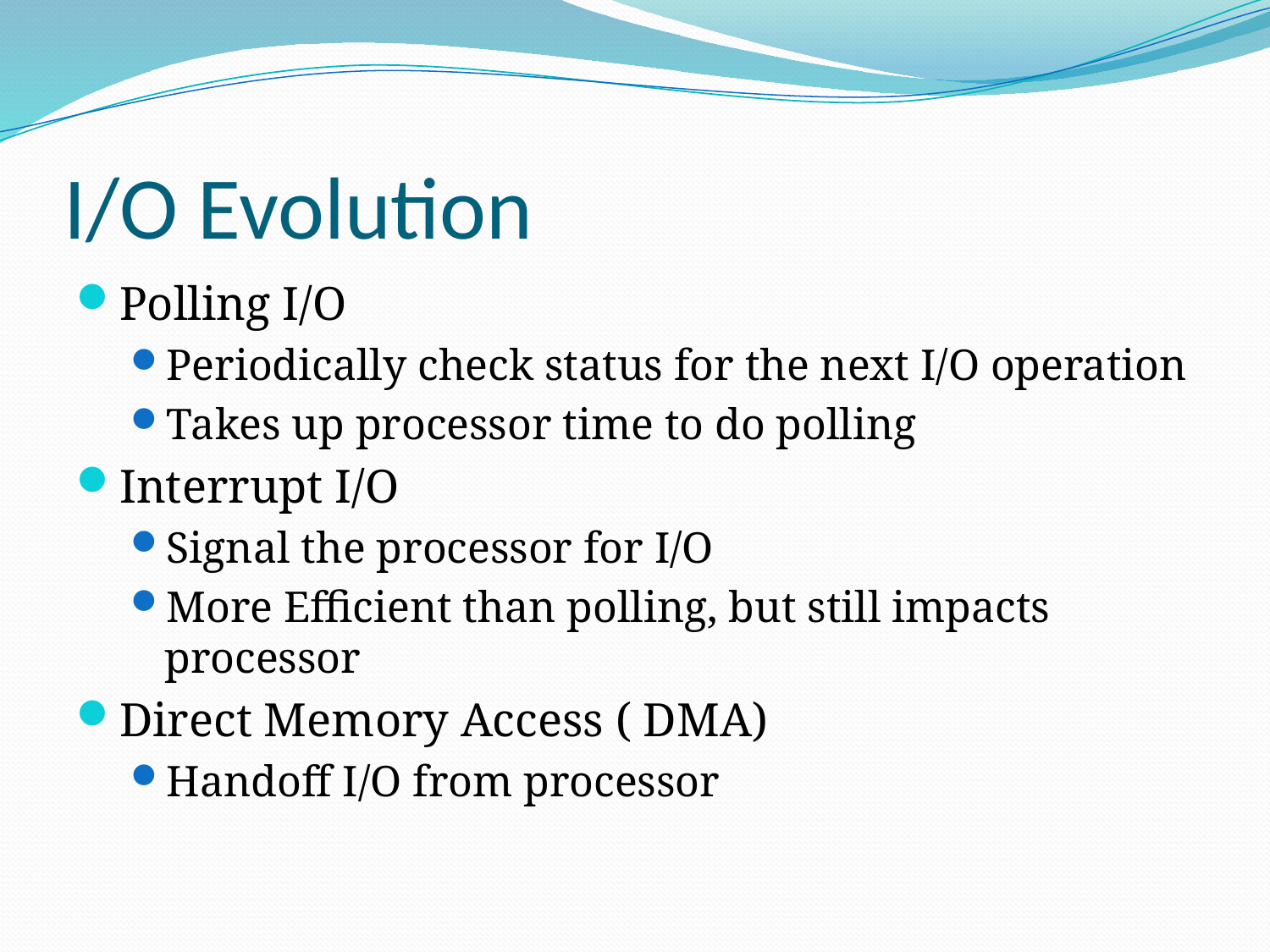

# I/O Evolution
Polling I/O
Periodically check status for the next I/O operation
Takes up processor time to do polling
Interrupt I/O
Signal the processor for I/O
More Efficient than polling, but still impacts processor
Direct Memory Access ( DMA)
Handoff I/O from processor